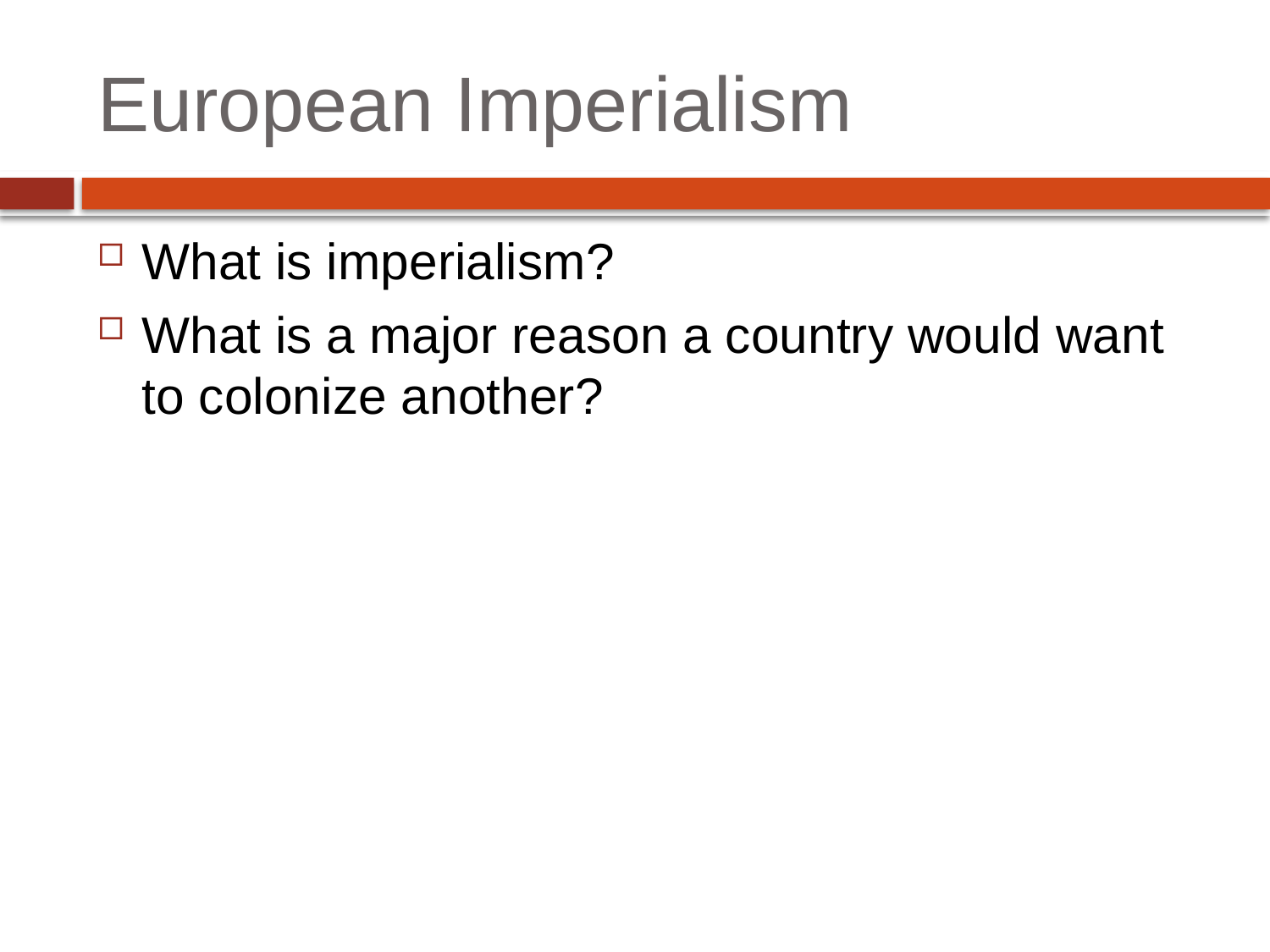

# European Imperialism
What is imperialism?
What is a major reason a country would want to colonize another?